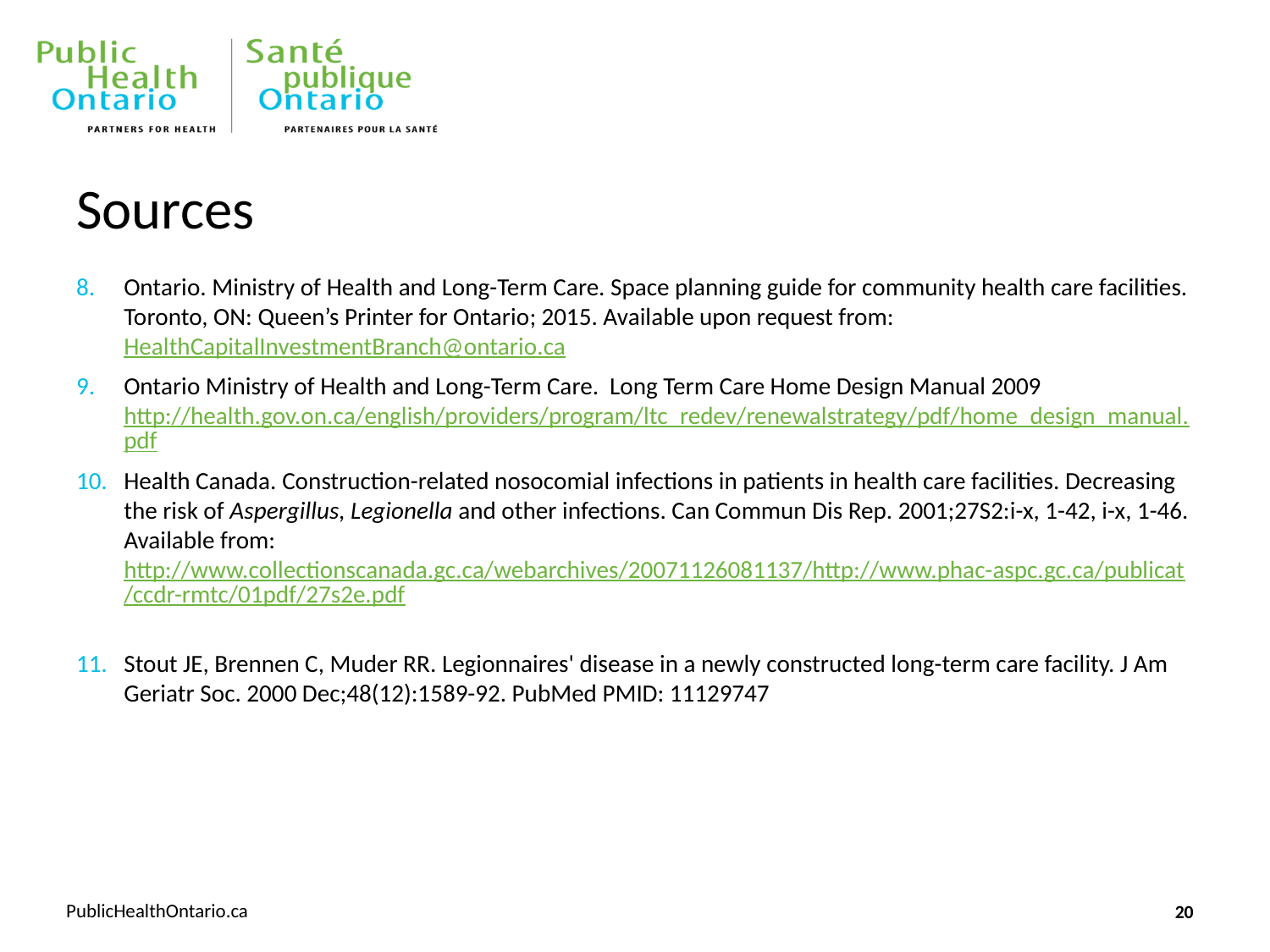

# Sources
Ontario. Ministry of Health and Long-Term Care. Space planning guide for community health care facilities. Toronto, ON: Queen’s Printer for Ontario; 2015. Available upon request from: HealthCapitalInvestmentBranch@ontario.ca
Ontario Ministry of Health and Long-Term Care.  Long Term Care Home Design Manual 2009 http://health.gov.on.ca/english/providers/program/ltc_redev/renewalstrategy/pdf/home_design_manual.pdf
Health Canada. Construction-related nosocomial infections in patients in health care facilities. Decreasing the risk of Aspergillus, Legionella and other infections. Can Commun Dis Rep. 2001;27S2:i-x, 1-42, i-x, 1-46. Available from: http://www.collectionscanada.gc.ca/webarchives/20071126081137/http://www.phac-aspc.gc.ca/publicat/ccdr-rmtc/01pdf/27s2e.pdf
Stout JE, Brennen C, Muder RR. Legionnaires' disease in a newly constructed long-term care facility. J Am Geriatr Soc. 2000 Dec;48(12):1589-92. PubMed PMID: 11129747
20